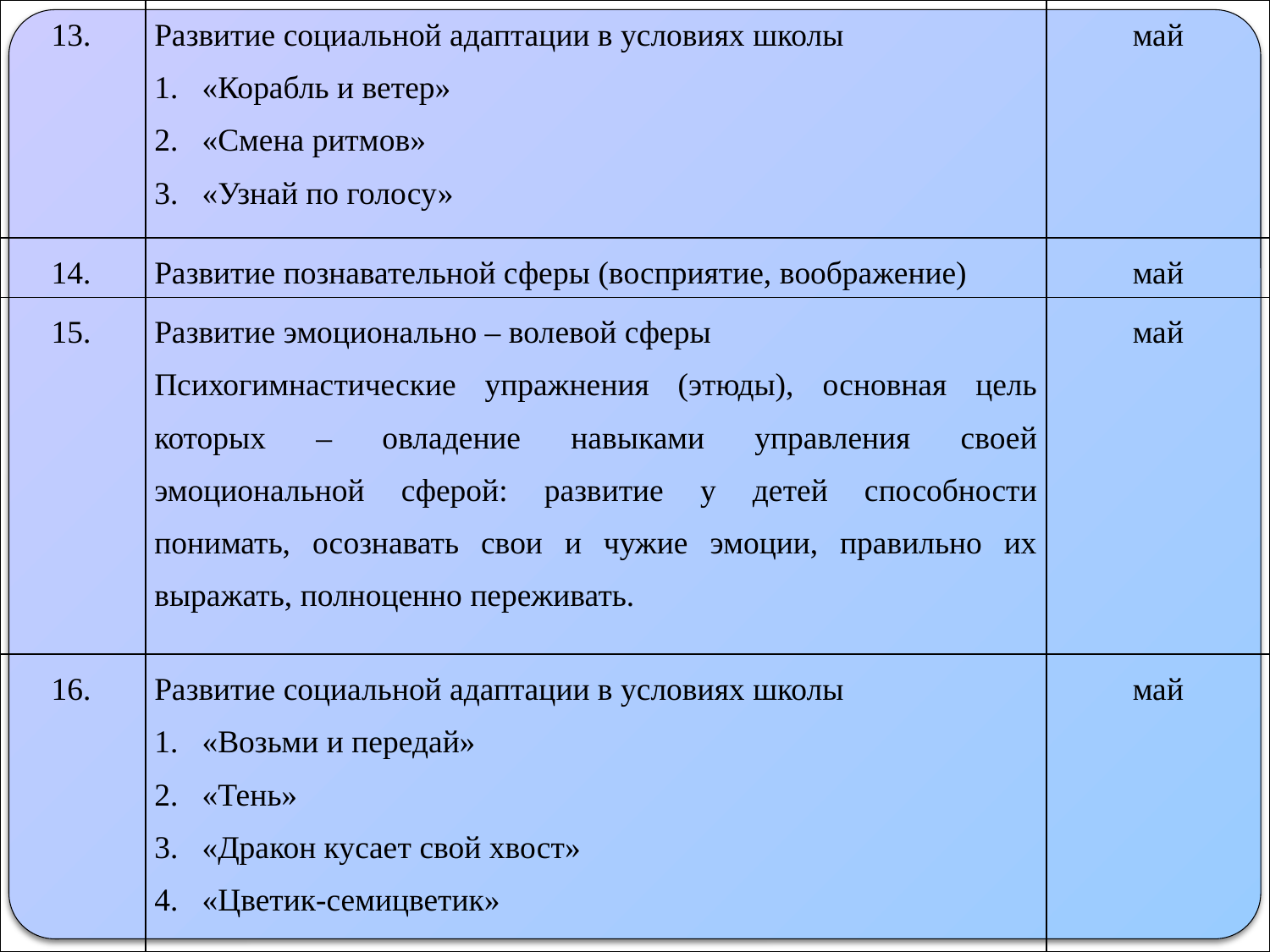

| 13. | Развитие социальной адаптации в условиях школы «Корабль и ветер» «Смена ритмов» «Узнай по голосу» | май |
| --- | --- | --- |
| 14. | Развитие познавательной сферы (восприятие, воображение) | май |
| 15. | Развитие эмоционально – волевой сферы Психогимнастические упражнения (этюды), основная цель которых – овладение навыками управления своей эмоциональной сферой: развитие у детей способности понимать, осознавать свои и чужие эмоции, правильно их выражать, полноценно переживать. | май |
| 16. | Развитие социальной адаптации в условиях школы «Возьми и передай» «Тень» «Дракон кусает свой хвост» «Цветик-семицветик» | май |